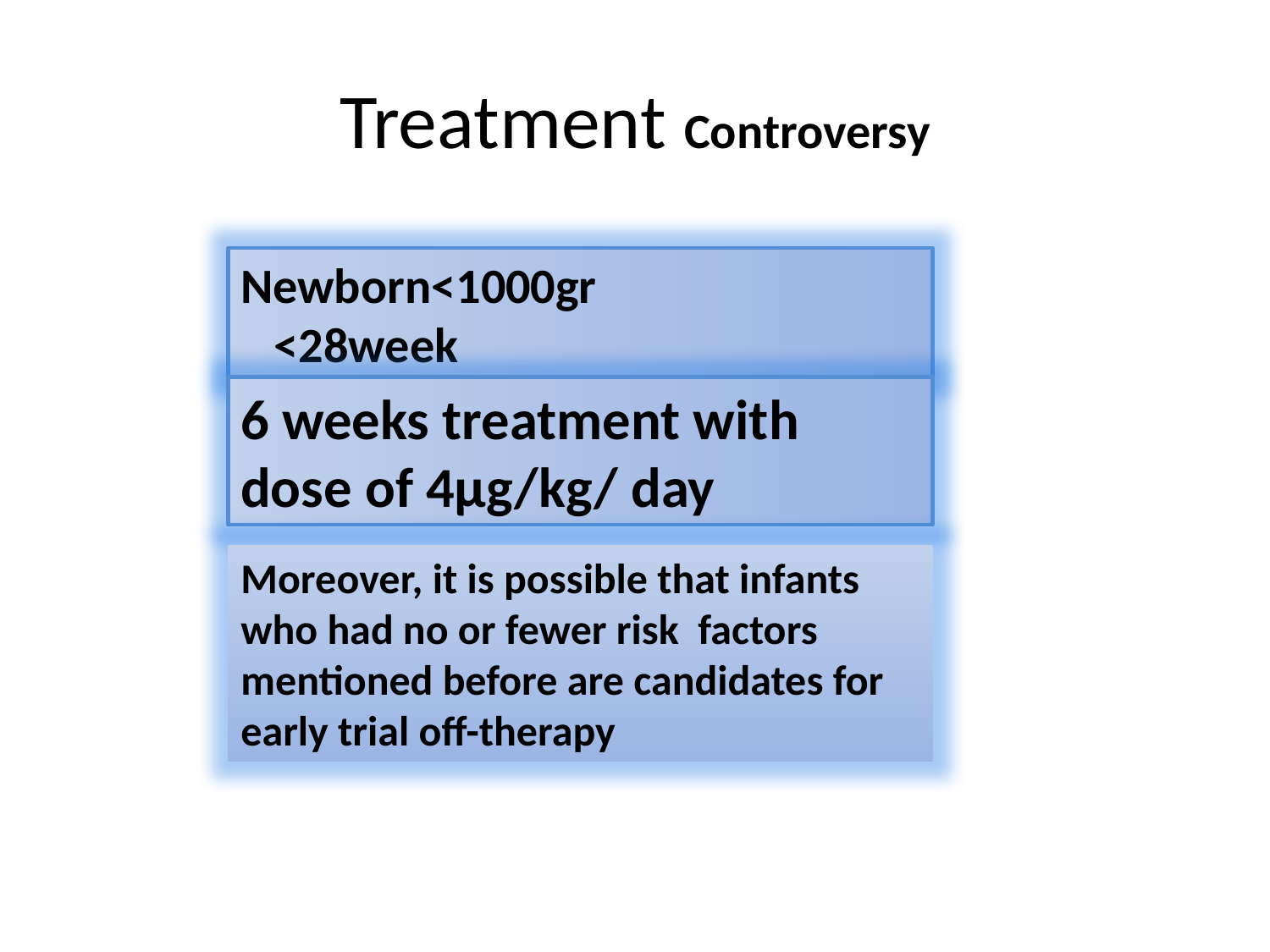

# Treatment Controversy
Newborn<1000gr
   <28week
6 weeks treatment with dose of 4µg/kg/ day
Moreover, it is possible that infants who had no or fewer risk  factors mentioned before are candidates for early trial off-therapy